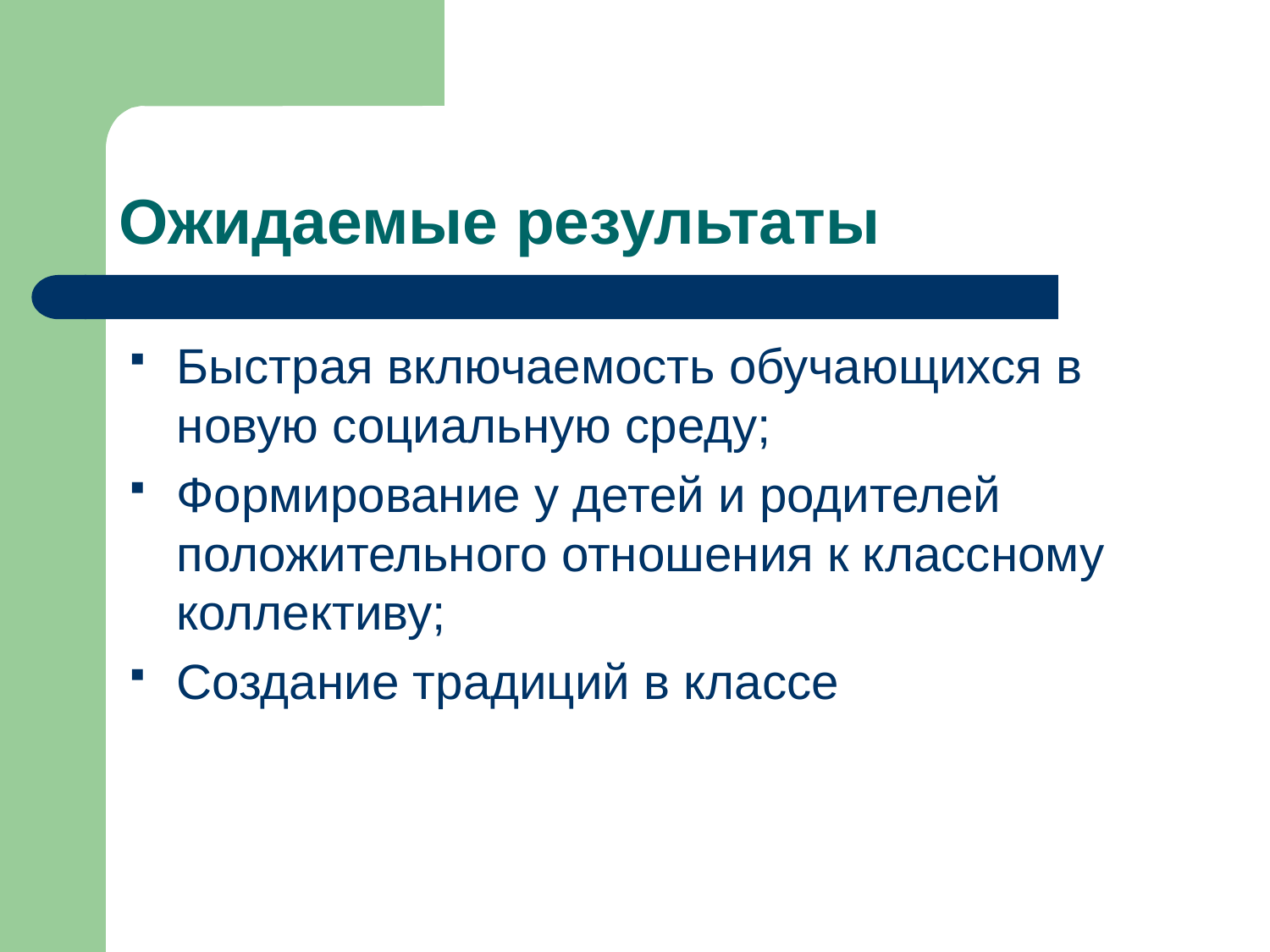

# Ожидаемые результаты
Быстрая включаемость обучающихся в новую социальную среду;
Формирование у детей и родителей положительного отношения к классному коллективу;
Создание традиций в классе